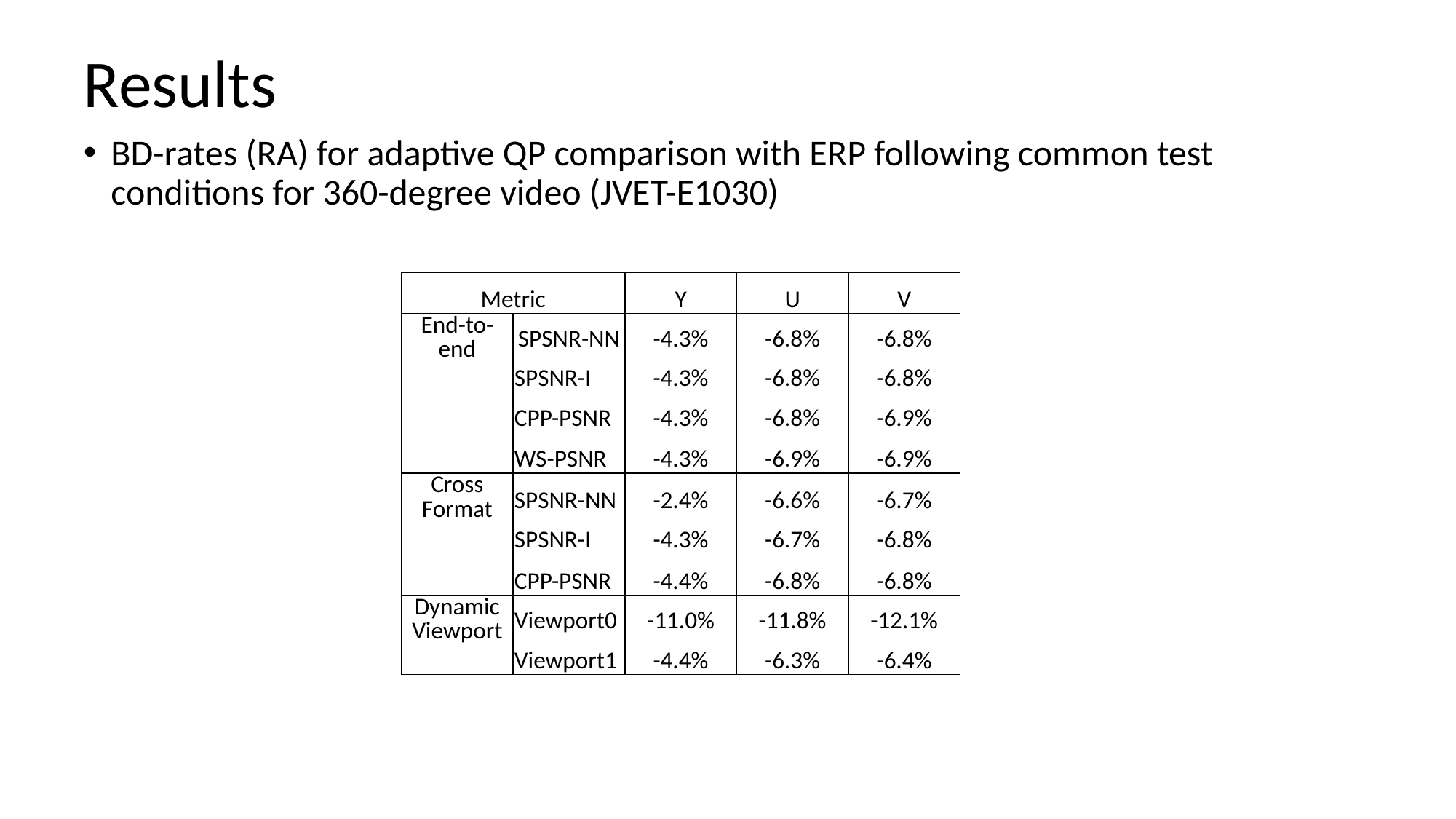

# Results
BD-rates (RA) for adaptive QP comparison with ERP following common test conditions for 360-degree video (JVET-E1030)

| Metric |  | Y | U | V |
| --- | --- | --- | --- | --- |
| End-to-end | SPSNR-NN | -4.3% | -6.8% | -6.8% |
|  | SPSNR-I | -4.3% | -6.8% | -6.8% |
|  | CPP-PSNR | -4.3% | -6.8% | -6.9% |
|  | WS-PSNR | -4.3% | -6.9% | -6.9% |
| Cross Format | SPSNR-NN | -2.4% | -6.6% | -6.7% |
|  | SPSNR-I | -4.3% | -6.7% | -6.8% |
|  | CPP-PSNR | -4.4% | -6.8% | -6.8% |
| Dynamic Viewport | Viewport0 | -11.0% | -11.8% | -12.1% |
|  | Viewport1 | -4.4% | -6.3% | -6.4% |